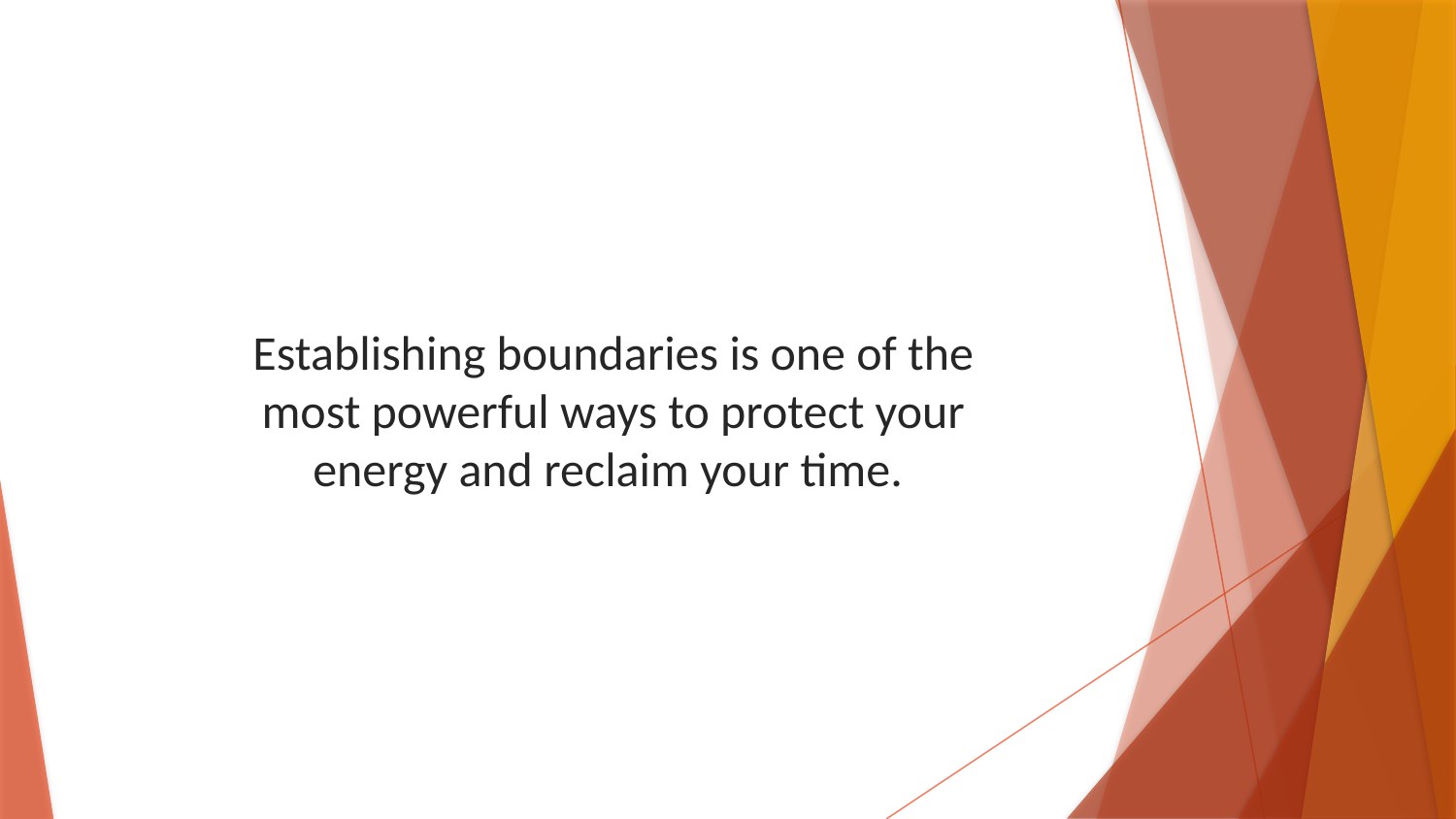

Establishing boundaries is one of the most powerful ways to protect your energy and reclaim your time.